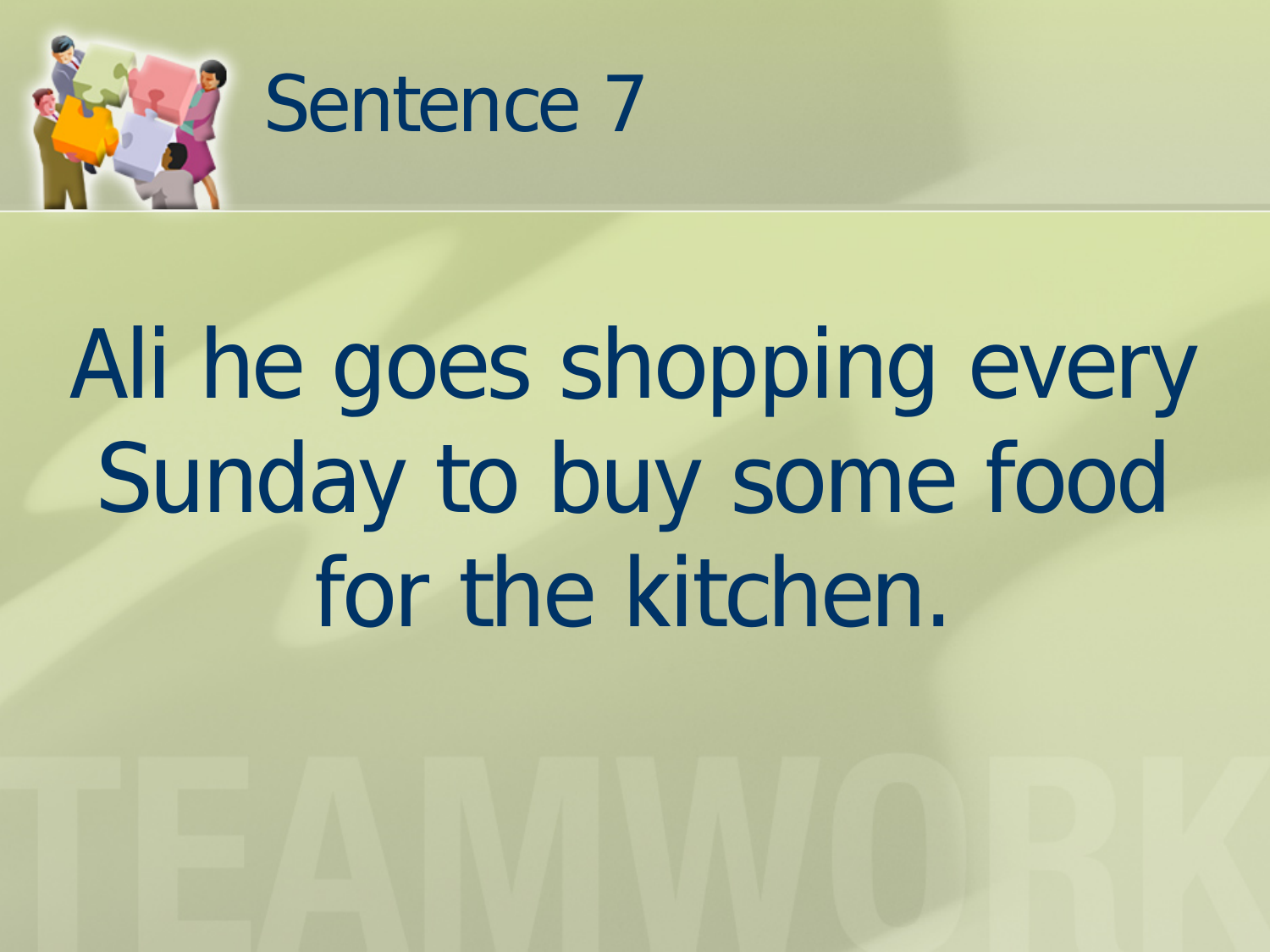

# Sentence 7
Ali he goes shopping every Sunday to buy some food for the kitchen.